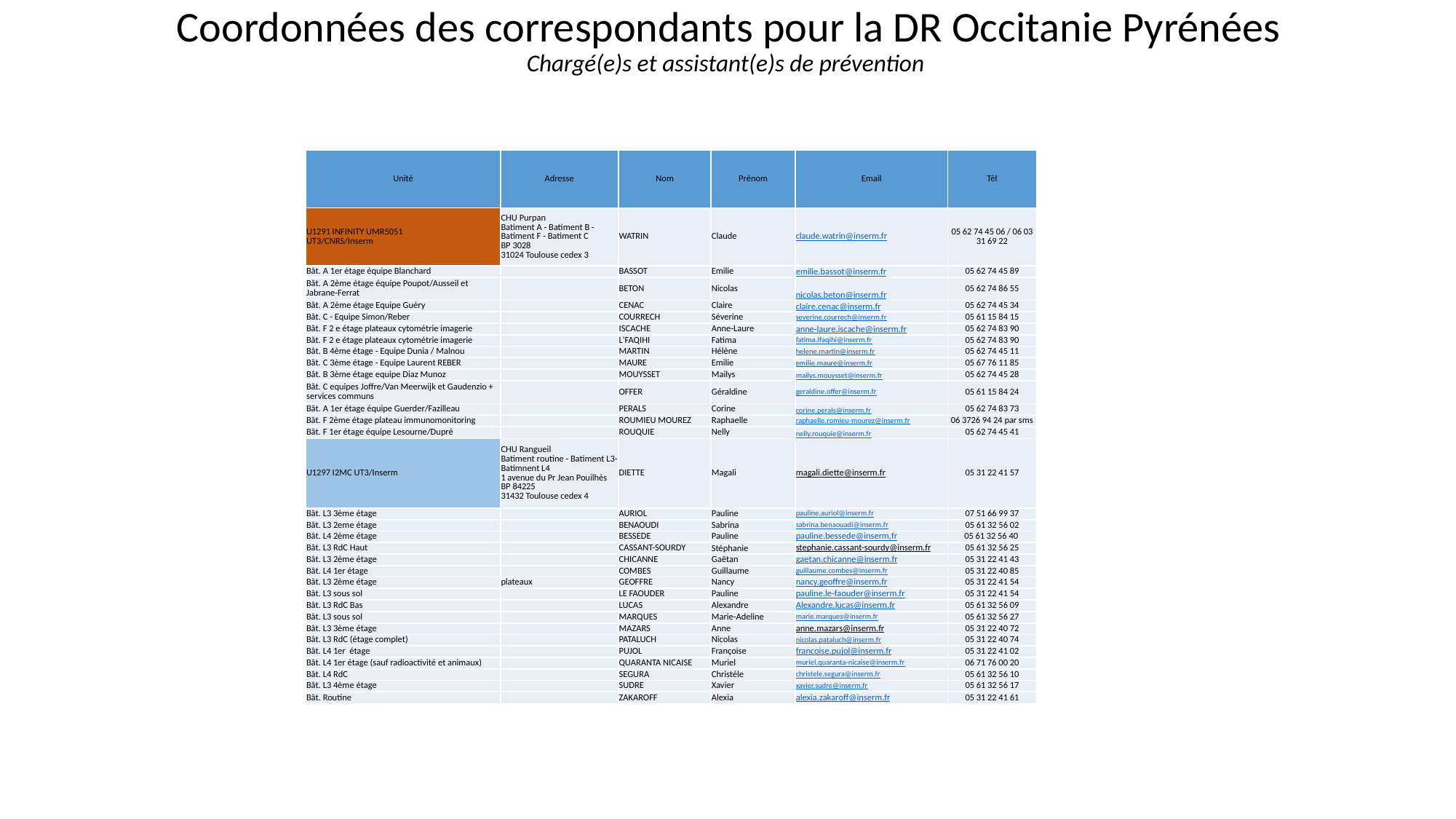

Coordonnées des correspondants pour la DR Occitanie Pyrénées
Chargé(e)s et assistant(e)s de prévention
| Unité | Adresse | Nom | Prénom | Email | Tél |
| --- | --- | --- | --- | --- | --- |
| U1291 INFINITY UMR5051 UT3/CNRS/Inserm | CHU Purpan Batiment A - Batiment B - Batiment F - Batiment C BP 3028 31024 Toulouse cedex 3 | WATRIN | Claude | claude.watrin@inserm.fr | 05 62 74 45 06 / 06 03 31 69 22 |
| Bât. A 1er étage équipe Blanchard |  | BASSOT | Emilie | emilie.bassot@inserm.fr | 05 62 74 45 89 |
| Bât. A 2ème étage équipe Poupot/Ausseil et Jabrane-Ferrat |  | BETON | Nicolas | nicolas.beton@inserm.fr | 05 62 74 86 55 |
| Bât. A 2ème étage Equipe Guéry |  | CENAC | Claire | claire.cenac@inserm.fr | 05 62 74 45 34 |
| Bât. C - Equipe Simon/Reber |  | COURRECH | Séverine | severine.courrech@inserm.fr | 05 61 15 84 15 |
| Bât. F 2 e étage plateaux cytométrie imagerie |  | ISCACHE | Anne-Laure | anne-laure.iscache@inserm.fr | 05 62 74 83 90 |
| Bât. F 2 e étage plateaux cytométrie imagerie |  | L'FAQIHI | Fatima | fatima.lfaqihi@inserm.fr | 05 62 74 83 90 |
| Bât. B 4ème étage - Equipe Dunia / Malnou |  | MARTIN | Hélène | helene.martin@inserm.fr | 05 62 74 45 11 |
| Bât. C 3ème étage - Equipe Laurent REBER |  | MAURE | Emilie | emilie.maure@inserm.fr | 05 67 76 11 85 |
| Bât. B 3ème étage equipe Diaz Munoz |  | MOUYSSET | Mailys | mailys.mouysset@inserm.fr | 05 62 74 45 28 |
| Bât. C equipes Joffre/Van Meerwijk et Gaudenzio + services communs |  | OFFER | Géraldine | geraldine.offer@inserm.fr | 05 61 15 84 24 |
| Bât. A 1er étage équipe Guerder/Fazilleau |  | PERALS | Corine | corine.perals@inserm.fr | 05 62 74 83 73 |
| Bât. F 2ème étage plateau immunomonitoring |  | ROUMIEU MOUREZ | Raphaelle | raphaelle.romieu-mourez@inserm.fr | 06 3726 94 24 par sms |
| Bât. F 1er étage équipe Lesourne/Dupré |  | ROUQUIE | Nelly | nelly.rouquie@inserm.fr | 05 62 74 45 41 |
| U1297 I2MC UT3/Inserm | CHU Rangueil Batiment routine - Batiment L3- Batimnent L4 1 avenue du Pr Jean Pouilhès BP 84225 31432 Toulouse cedex 4 | DIETTE | Magali | magali.diette@inserm.fr | 05 31 22 41 57 |
| Bât. L3 3ème étage |  | AURIOL | Pauline | pauline.auriol@inserm.fr | 07 51 66 99 37 |
| Bât. L3 2eme étage |  | BENAOUDI | Sabrina | sabrina.benaouadi@inserm.fr | 05 61 32 56 02 |
| Bât. L4 2ème étage |  | BESSEDE | Pauline | pauline.bessede@inserm,fr | 05 61 32 56 40 |
| Bât. L3 RdC Haut |  | CASSANT-SOURDY | Stéphanie | stephanie.cassant-sourdy@inserm.fr | 05 61 32 56 25 |
| Bât. L3 2ème étage |  | CHICANNE | Gaëtan | gaetan.chicanne@inserm.fr | 05 31 22 41 43 |
| Bât. L4 1er étage |  | COMBES | Guillaume | guillaume.combes@inserm.fr | 05 31 22 40 85 |
| Bât. L3 2ème étage | plateaux | GEOFFRE | Nancy | nancy.geoffre@inserm.fr | 05 31 22 41 54 |
| Bât. L3 sous sol |  | LE FAOUDER | Pauline | pauline.le-faouder@inserm.fr | 05 31 22 41 54 |
| Bât. L3 RdC Bas |  | LUCAS | Alexandre | Alexandre.lucas@inserm.fr | 05 61 32 56 09 |
| Bât. L3 sous sol |  | MARQUES | Marie-Adeline | marie.marques@inserm.fr | 05 61 32 56 27 |
| Bât. L3 3ème étage |  | MAZARS | Anne | anne.mazars@inserm.fr | 05 31 22 40 72 |
| Bât. L3 RdC (étage complet) |  | PATALUCH | Nicolas | nicolas.pataluch@inserm.fr | 05 31 22 40 74 |
| Bât. L4 1er étage |  | PUJOL | Françoise | francoise.pujol@inserm.fr | 05 31 22 41 02 |
| Bât. L4 1er étage (sauf radioactivité et animaux) |  | QUARANTA NICAISE | Muriel | muriel.quaranta-nicaise@inserm.fr | 06 71 76 00 20 |
| Bât. L4 RdC |  | SEGURA | Christéle | christele.segura@inserm.fr | 05 61 32 56 10 |
| Bât. L3 4ème étage |  | SUDRE | Xavier | xavier.sudre@inserm.fr | 05 61 32 56 17 |
| Bât. Routine |  | ZAKAROFF | Alexia | alexia.zakaroff@inserm.fr | 05 31 22 41 61 |